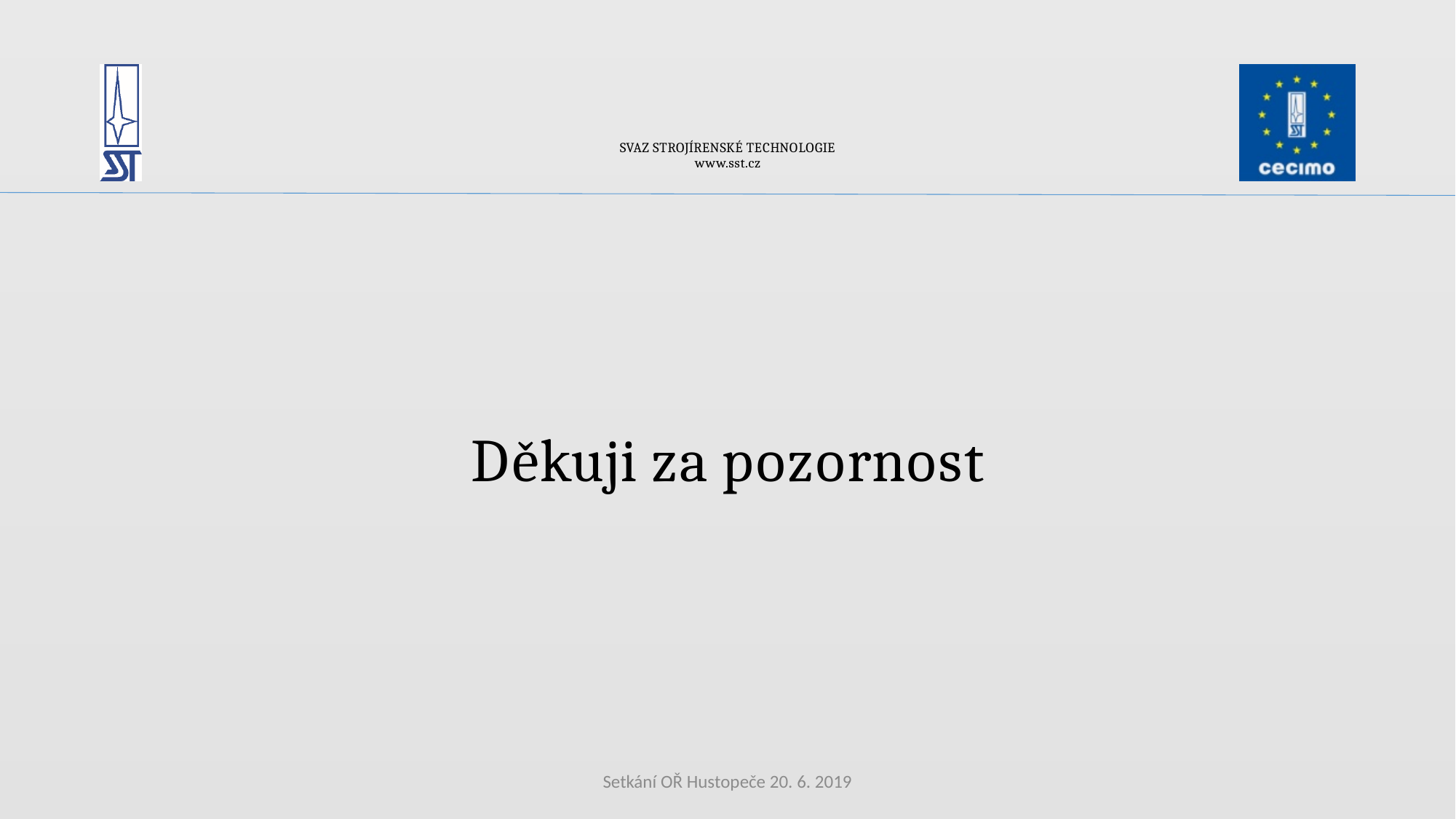

# SVAZ STROJÍRENSKÉ TECHNOLOGIE www.sst.cz

Děkuji za pozornost

Setkání OŘ Hustopeče 20. 6. 2019